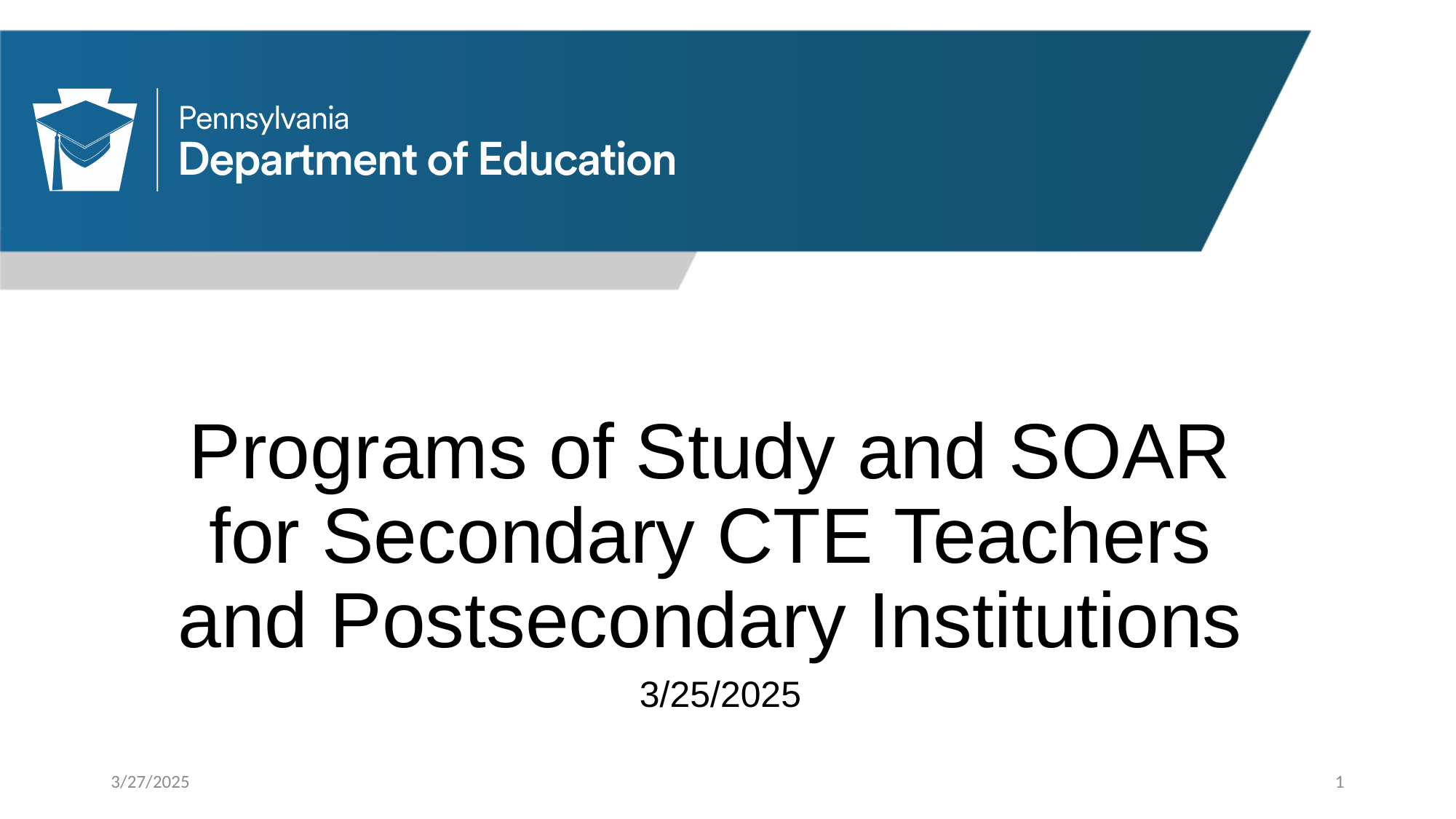

# Programs of Study and SOAR for Secondary CTE Teachers and Postsecondary Institutions
3/25/2025
3/27/2025
1